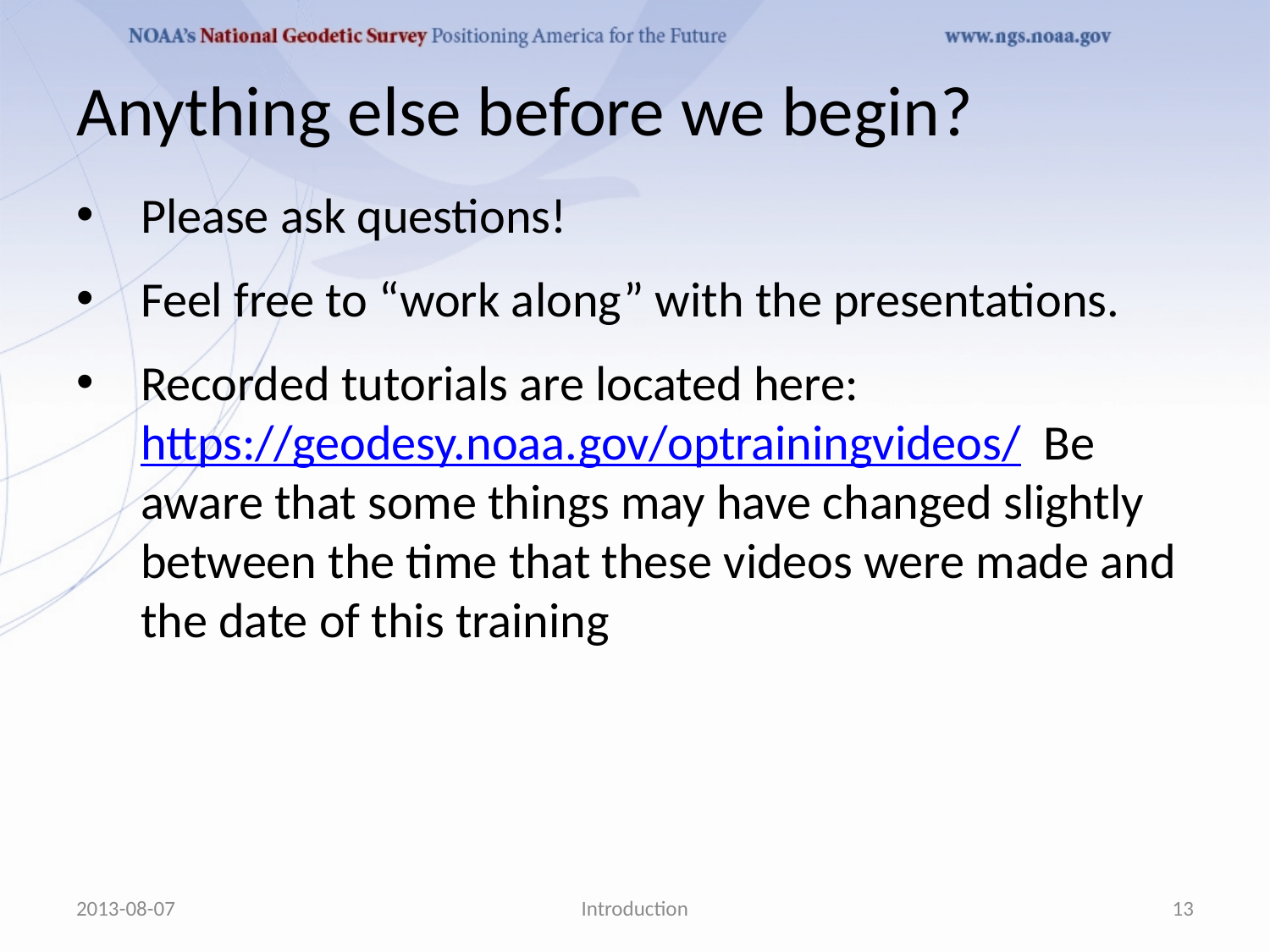

# Anything else before we begin?
Please ask questions!
Feel free to “work along” with the presentations.
Recorded tutorials are located here:  https://geodesy.noaa.gov/optrainingvideos/  Be aware that some things may have changed slightly between the time that these videos were made and the date of this training

2013-08-07
Introduction
13